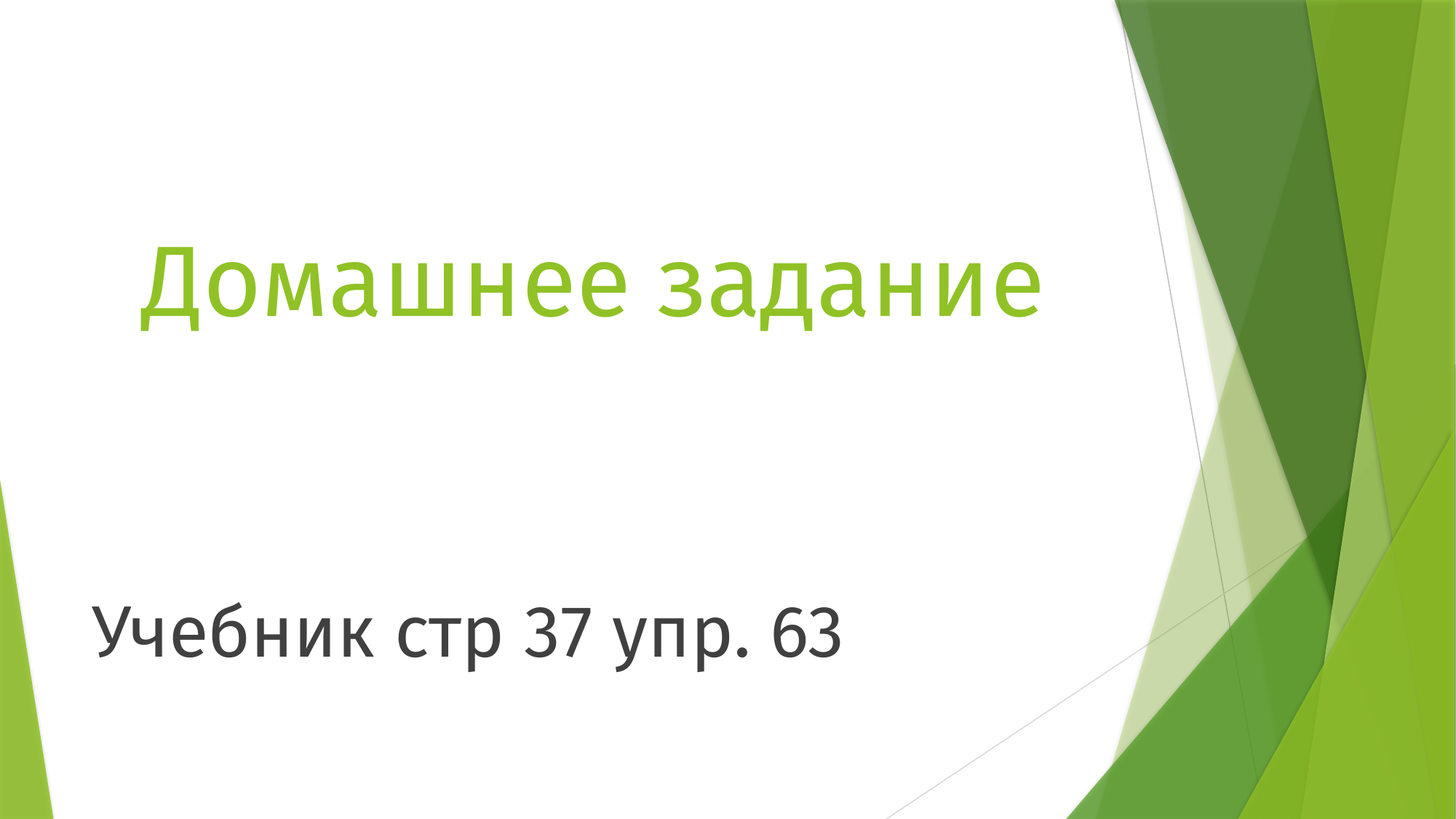

# Домашнее задание
Учебник стр 37 упр. 63